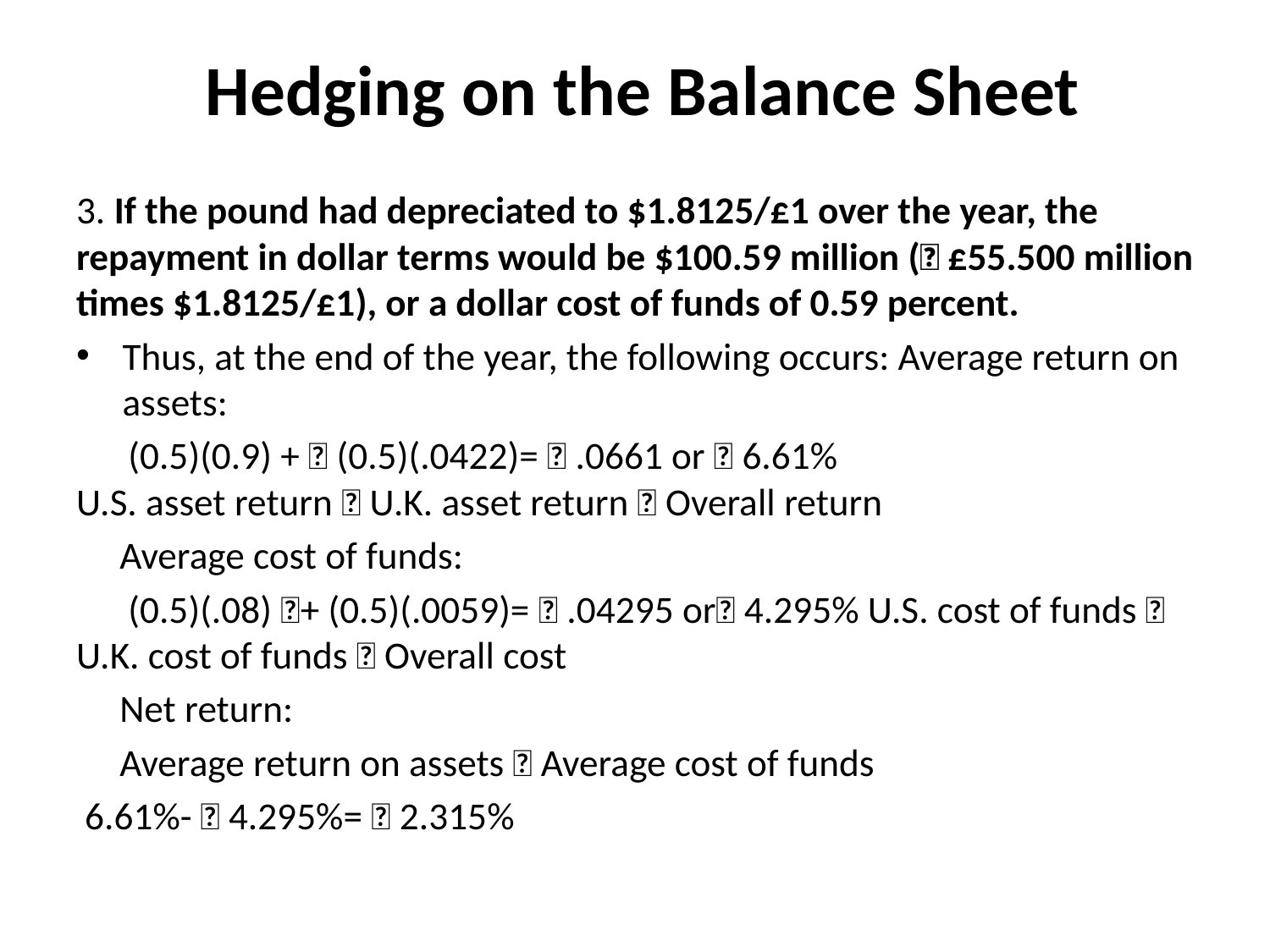

# Hedging on the Balance Sheet
3. If the pound had depreciated to $1.8125/£1 over the year, the repayment in dollar terms would be $100.59 million (􏰀 £55.500 million times $1.8125/£1), or a dollar cost of funds of 0.59 percent.
Thus, at the end of the year, the following occurs: Average return on assets:
      (0.5)(0.9) + 􏰃 (0.5)(.0422)= 􏰀 .0661 or 􏰀 6.61%
U.S. asset return 􏰃 U.K. asset return 􏰀 Overall return
     Average cost of funds:
      (0.5)(.08) 􏰃+ (0.5)(.0059)= 􏰀 .04295 or􏰀 4.295% U.S. cost of funds 􏰃 U.K. cost of funds 􏰀 Overall cost
     Net return:
     Average return on assets 􏰂 Average cost of funds
 6.61%- 􏰂 4.295%= 􏰀 2.315%